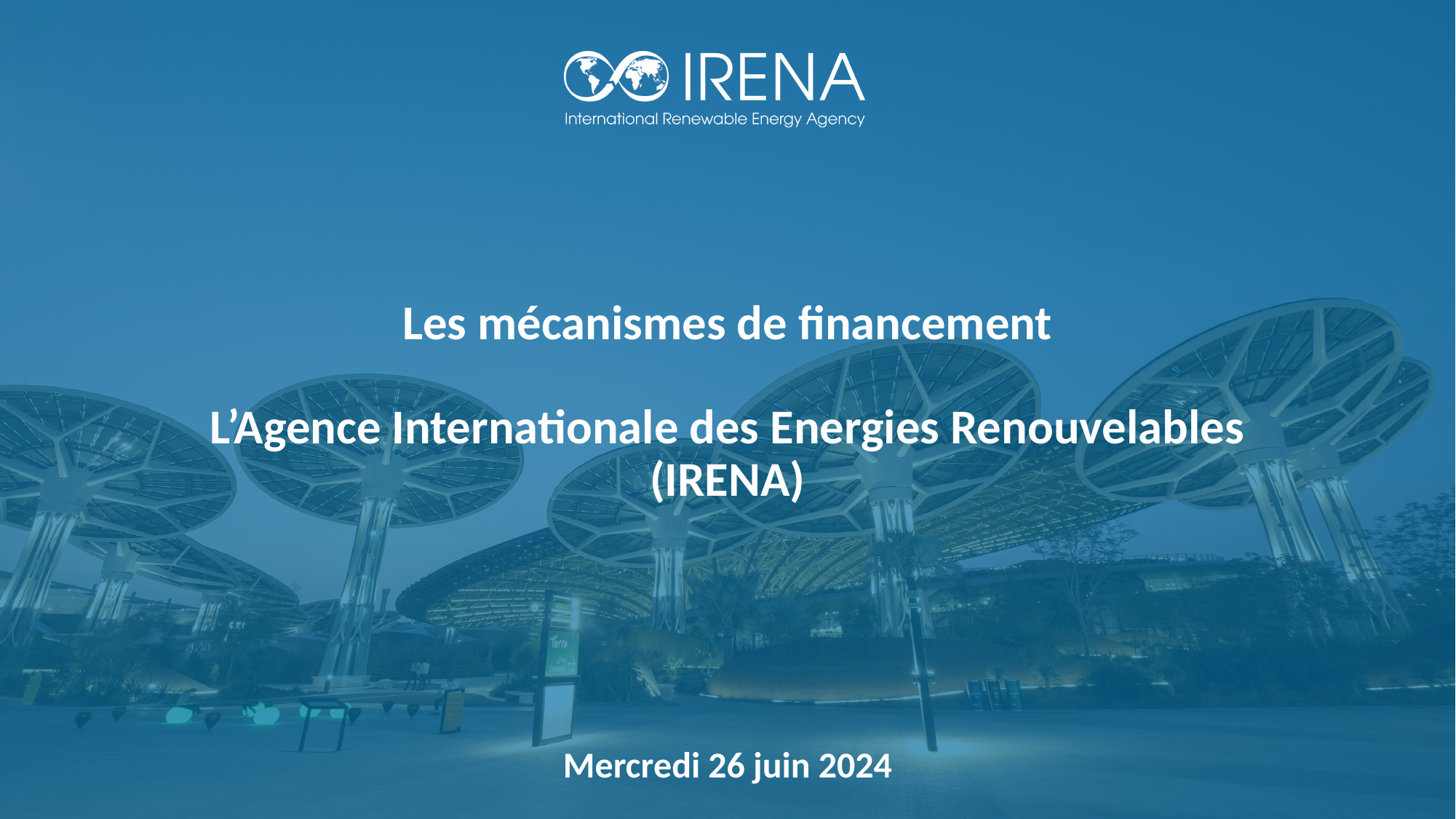

# Les mécanismes de financement L’Agence Internationale des Energies Renouvelables (IRENA)

Mercredi 26 juin 2024